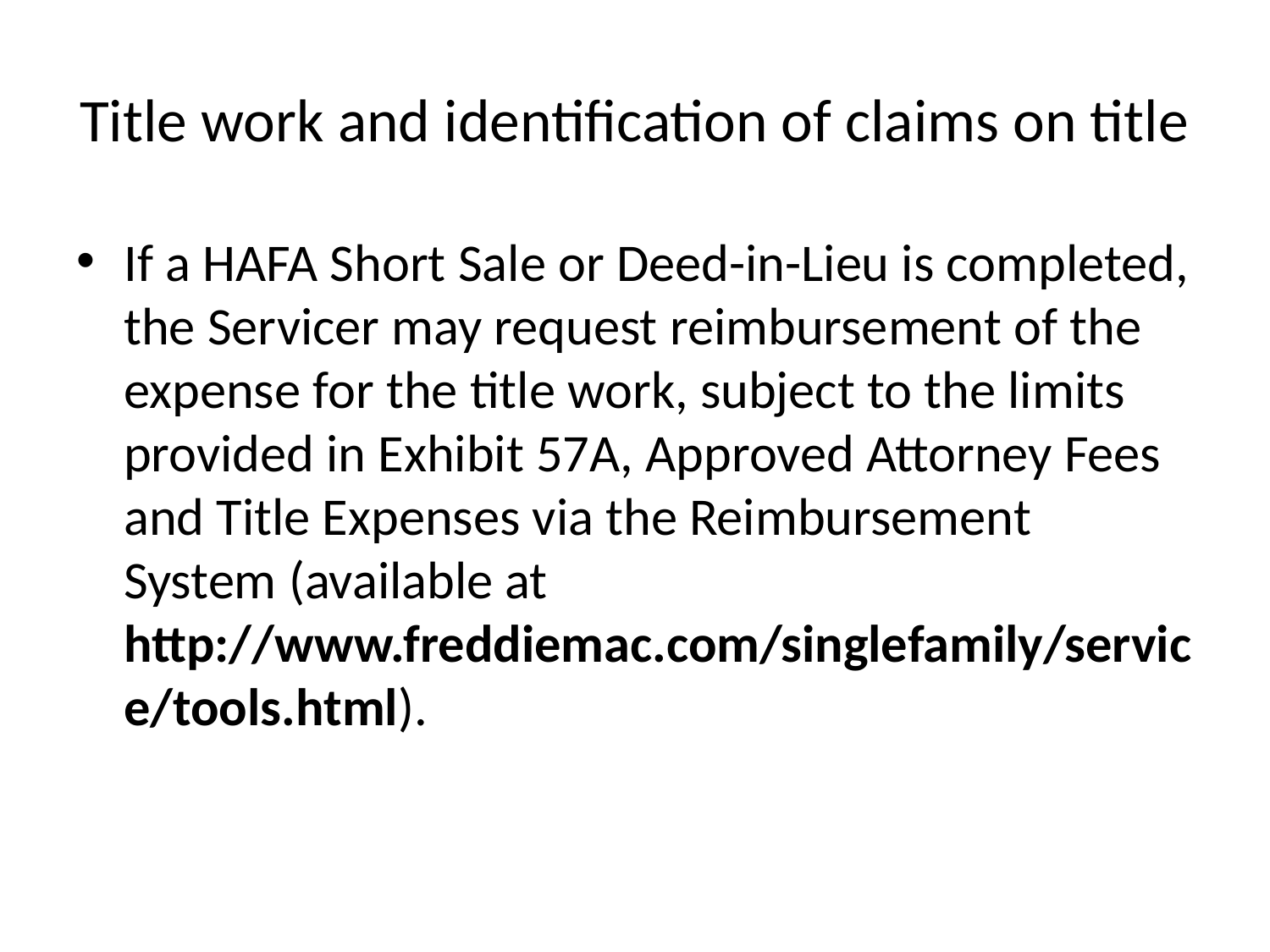

# Title work and identification of claims on title
If a HAFA Short Sale or Deed-in-Lieu is completed, the Servicer may request reimbursement of the expense for the title work, subject to the limits provided in Exhibit 57A, Approved Attorney Fees and Title Expenses via the Reimbursement System (available at http://www.freddiemac.com/singlefamily/service/tools.html).